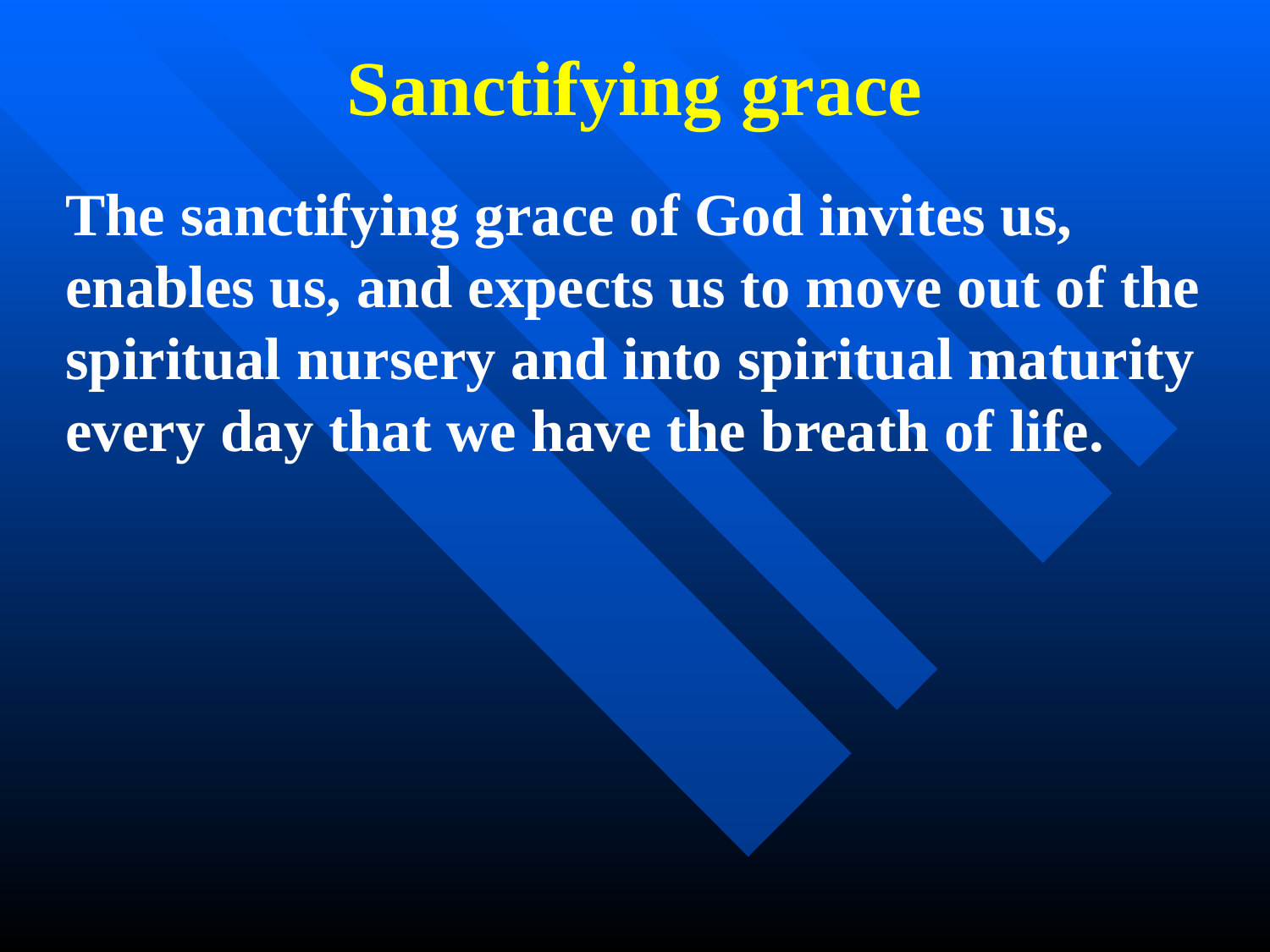

# Sanctifying grace
The sanctifying grace of God invites us, enables us, and expects us to move out of the spiritual nursery and into spiritual maturity every day that we have the breath of life.